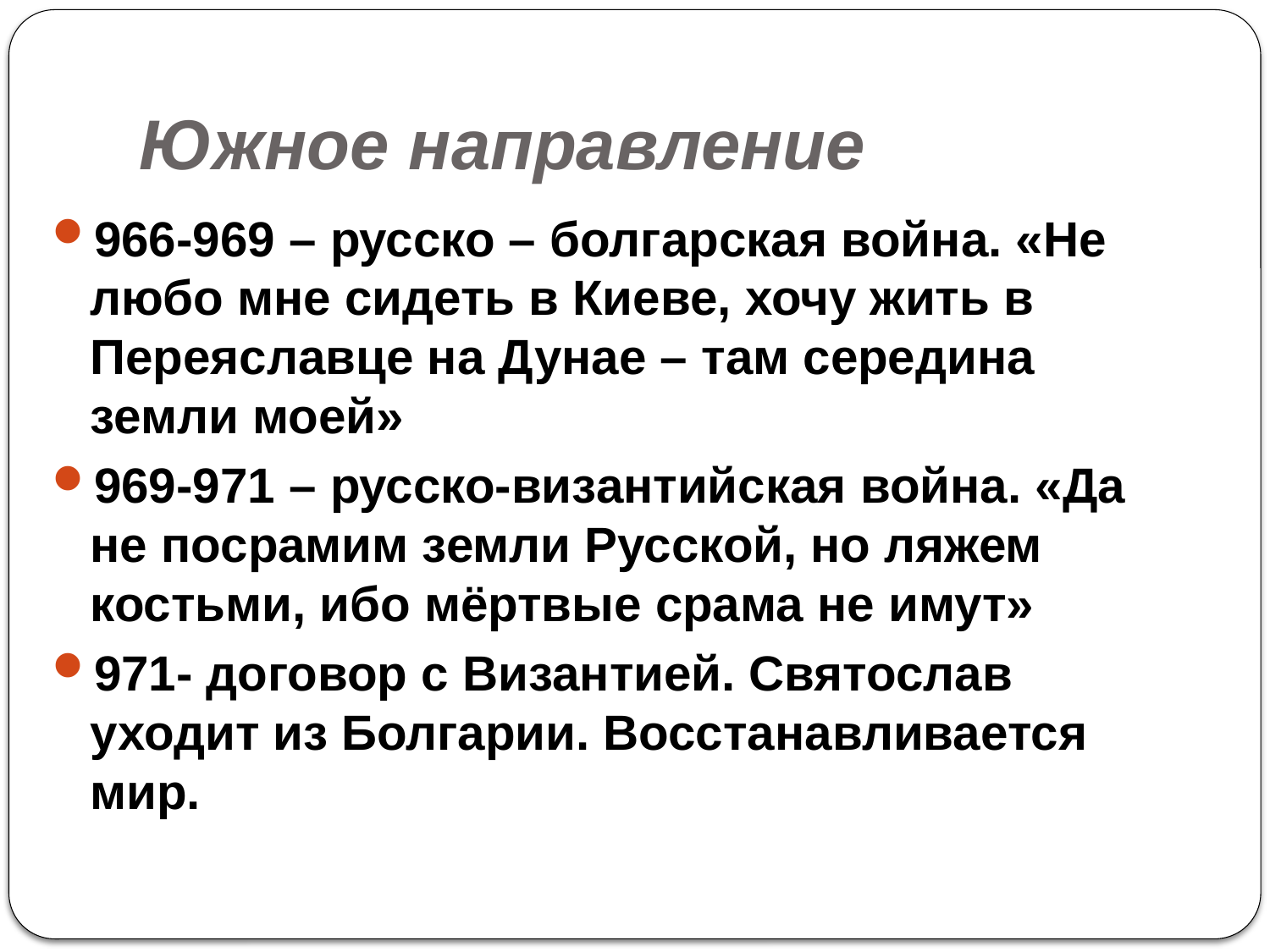

# Южное направление
966-969 – русско – болгарская война. «Не любо мне сидеть в Киеве, хочу жить в Переяславце на Дунае – там середина земли моей»
969-971 – русско-византийская война. «Да не посрамим земли Русской, но ляжем костьми, ибо мёртвые срама не имут»
971- договор с Византией. Святослав уходит из Болгарии. Восстанавливается мир.